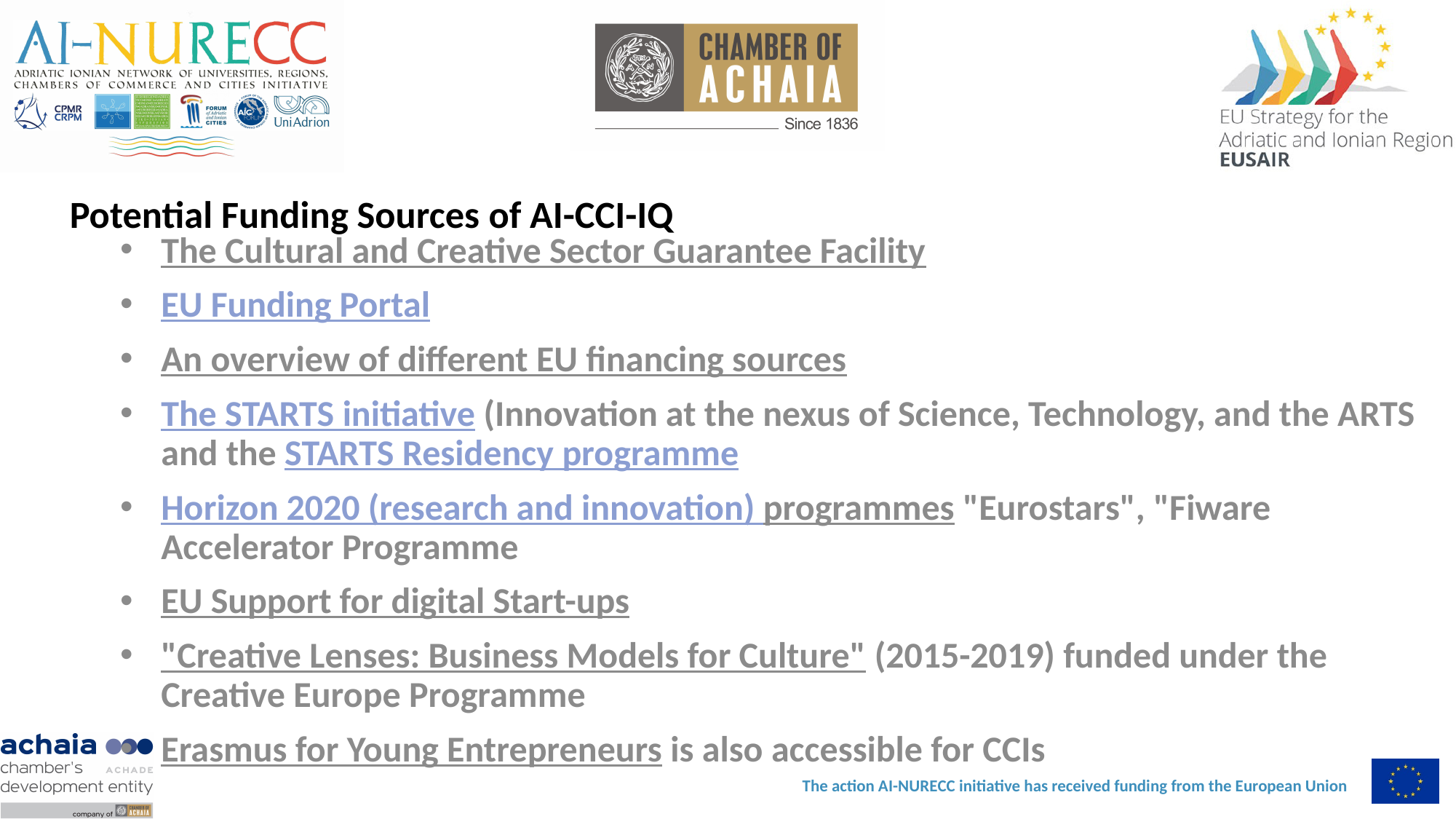

# Potential Funding Sources of AI-CCI-IQ
The Cultural and Creative Sector Guarantee Facility
EU Funding Portal
An overview of different EU financing sources
The STARTS initiative (Innovation at the nexus of Science, Technology, and the ARTS and the STARTS Residency programme
Horizon 2020 (research and innovation) programmes "Eurostars", "Fiware Accelerator Programme
EU Support for digital Start-ups
"Creative Lenses: Business Models for Culture" (2015-2019) funded under the Creative Europe Programme
Erasmus for Young Entrepreneurs is also accessible for CCIs